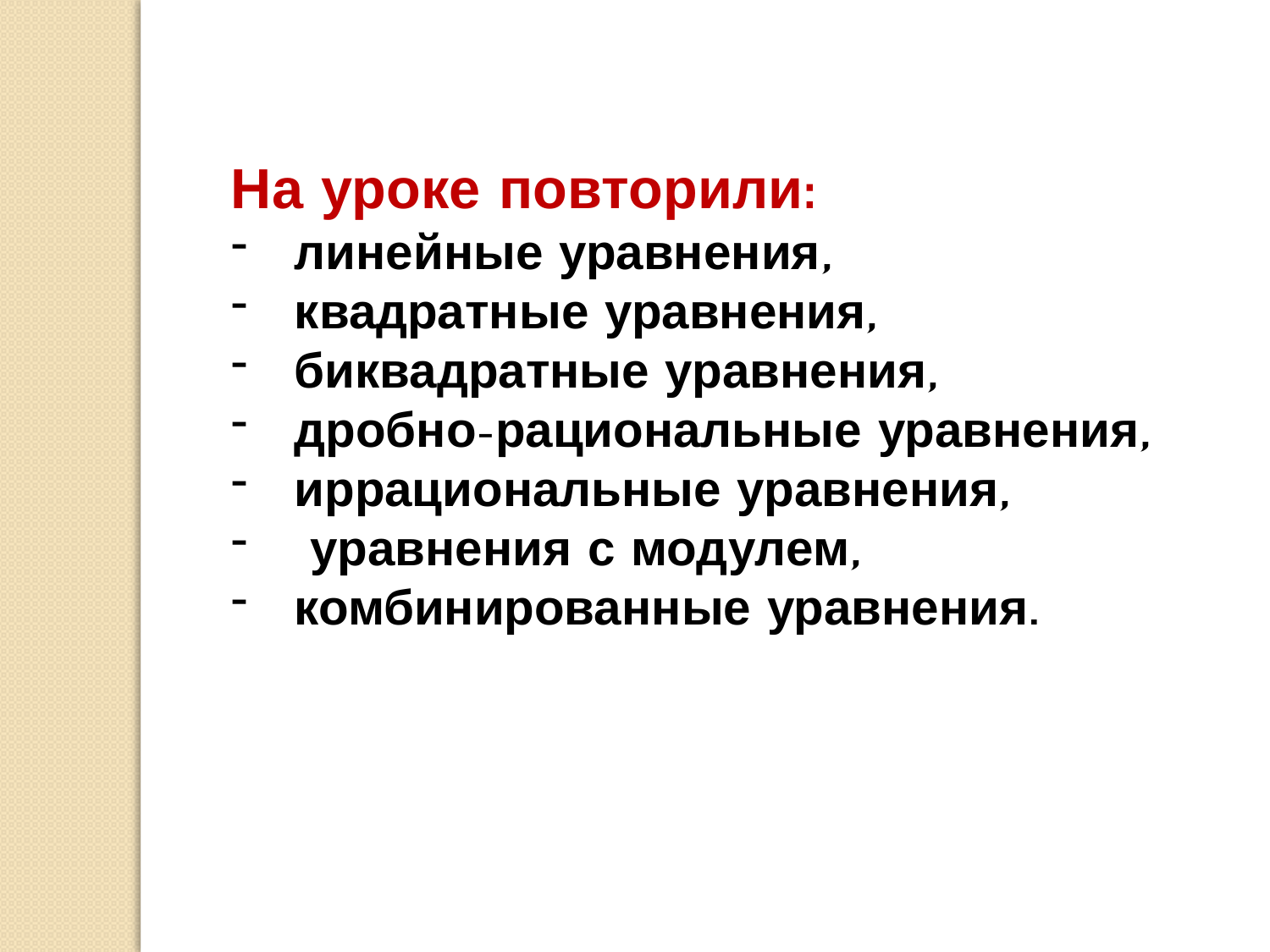

На уроке повторили:
линейные уравнения,
квадратные уравнения,
биквадратные уравнения,
дробно-рациональные уравнения,
иррациональные уравнения,
 уравнения с модулем,
комбинированные уравнения.